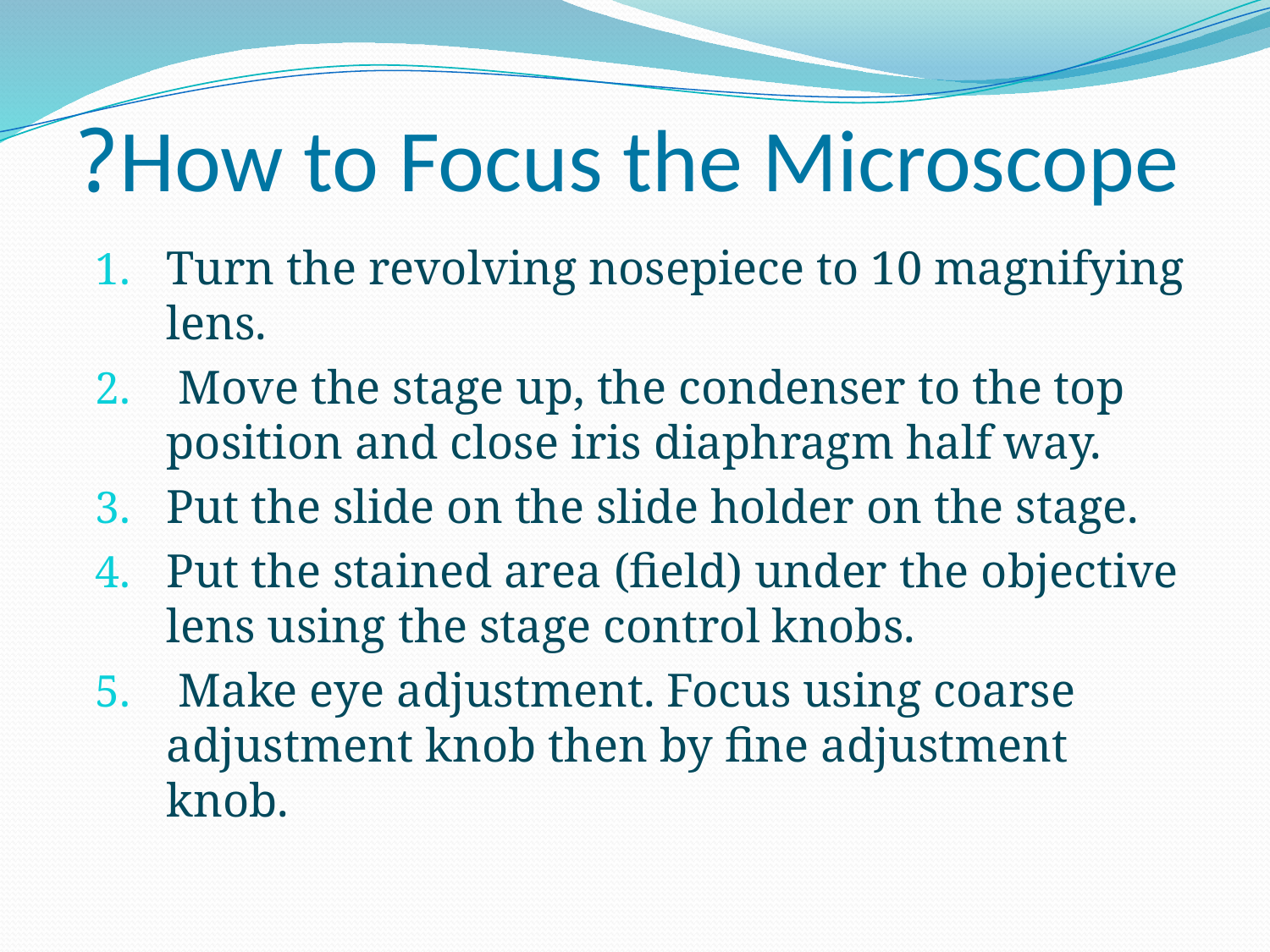

# How to Focus the Microscope?
Turn the revolving nosepiece to 10 magnifying lens.
 Move the stage up, the condenser to the top position and close iris diaphragm half way.
Put the slide on the slide holder on the stage.
Put the stained area (field) under the objective lens using the stage control knobs.
 Make eye adjustment. Focus using coarse adjustment knob then by fine adjustment knob.